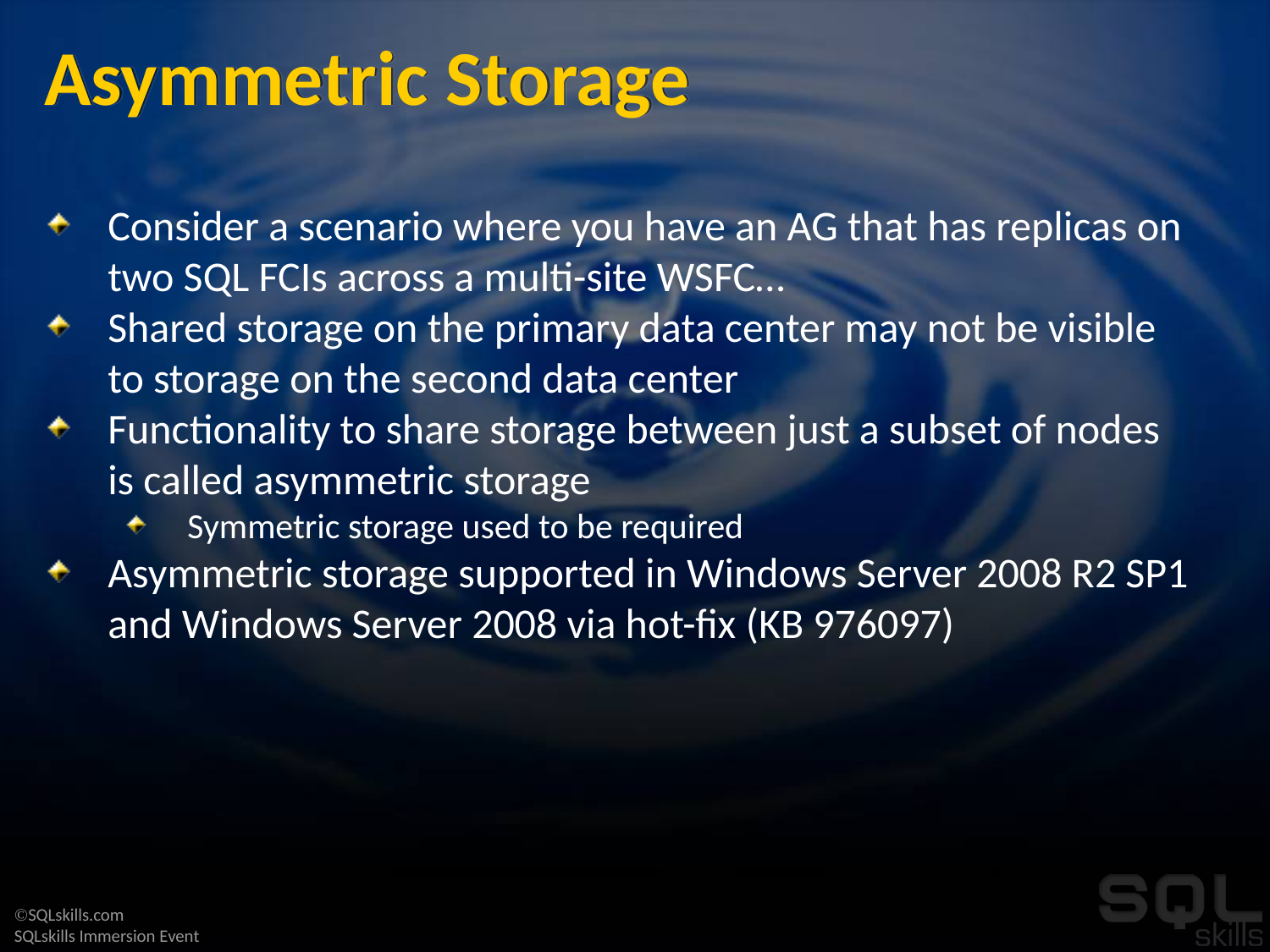

# Asymmetric Storage
Consider a scenario where you have an AG that has replicas on two SQL FCIs across a multi-site WSFC…
Shared storage on the primary data center may not be visible to storage on the second data center
Functionality to share storage between just a subset of nodes is called asymmetric storage
Symmetric storage used to be required
Asymmetric storage supported in Windows Server 2008 R2 SP1 and Windows Server 2008 via hot-fix (KB 976097)